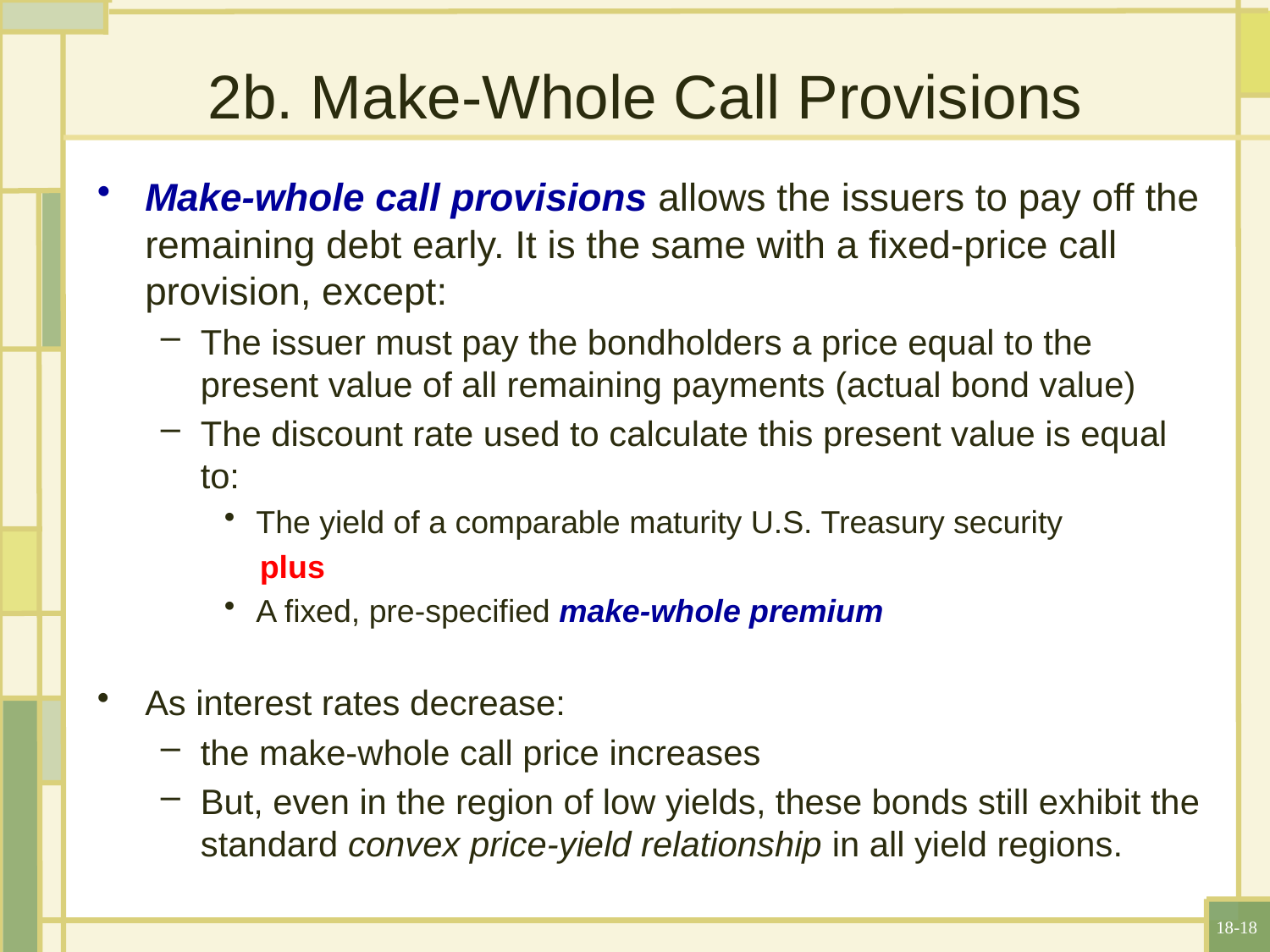

2b. Make-Whole Call Provisions

Make-whole call provisions allows the issuers to pay off the remaining debt early. It is the same with a fixed-price call provision, except:
The issuer must pay the bondholders a price equal to the present value of all remaining payments (actual bond value)
The discount rate used to calculate this present value is equal to:
The yield of a comparable maturity U.S. Treasury security
    plus
A fixed, pre-specified make-whole premium

As interest rates decrease:
the make-whole call price increases
But, even in the region of low yields, these bonds still exhibit the standard convex price-yield relationship in all yield regions.